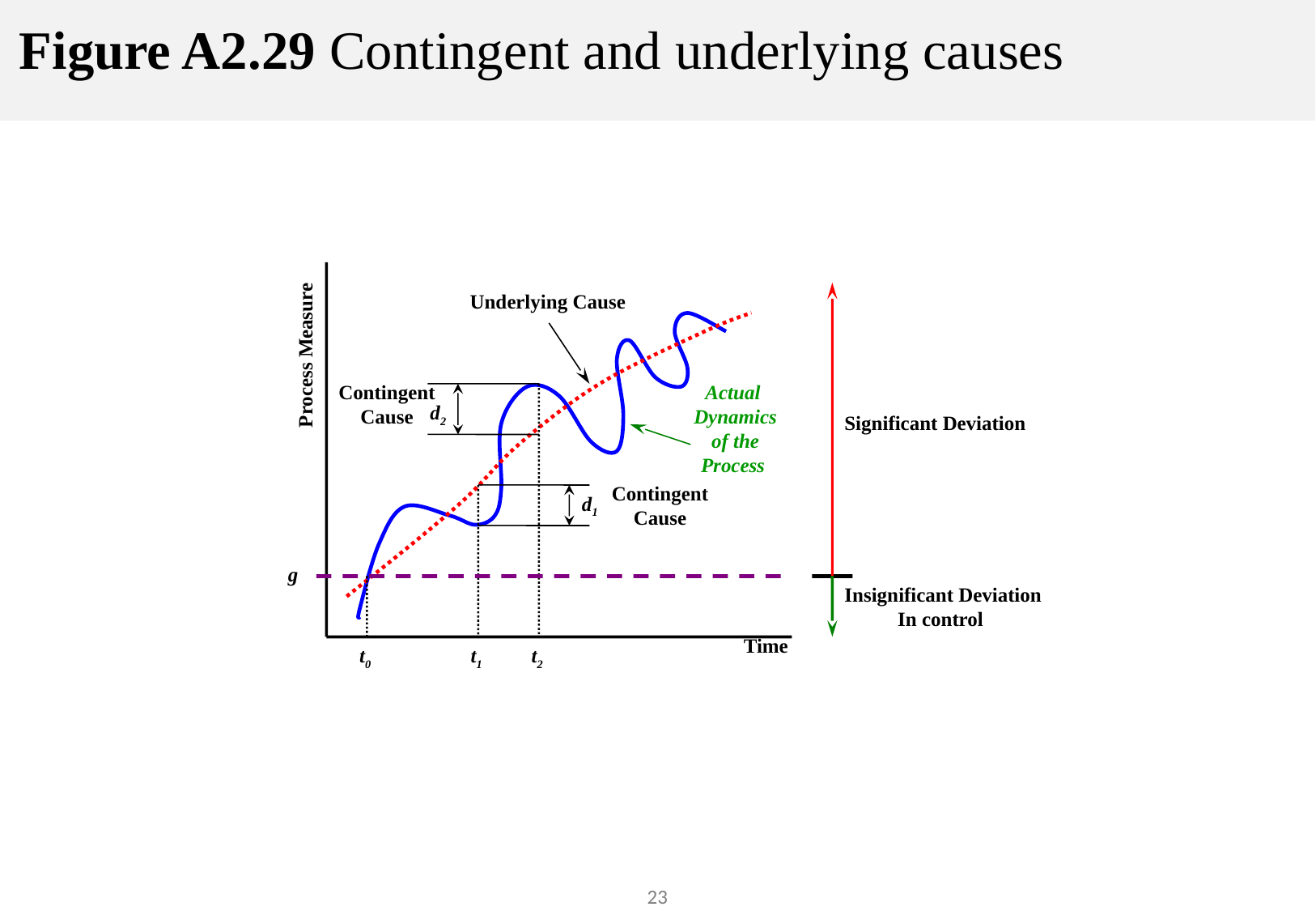

# Figure A2.29 Contingent and underlying causes

Underlying Cause

Process Measure
Contingent
Cause
Actual
Dynamics
of the
Process

d2
Significant Deviation

Contingent
Cause

d1

g

Insignificant Deviation
In control
Time

t0
t1
t2